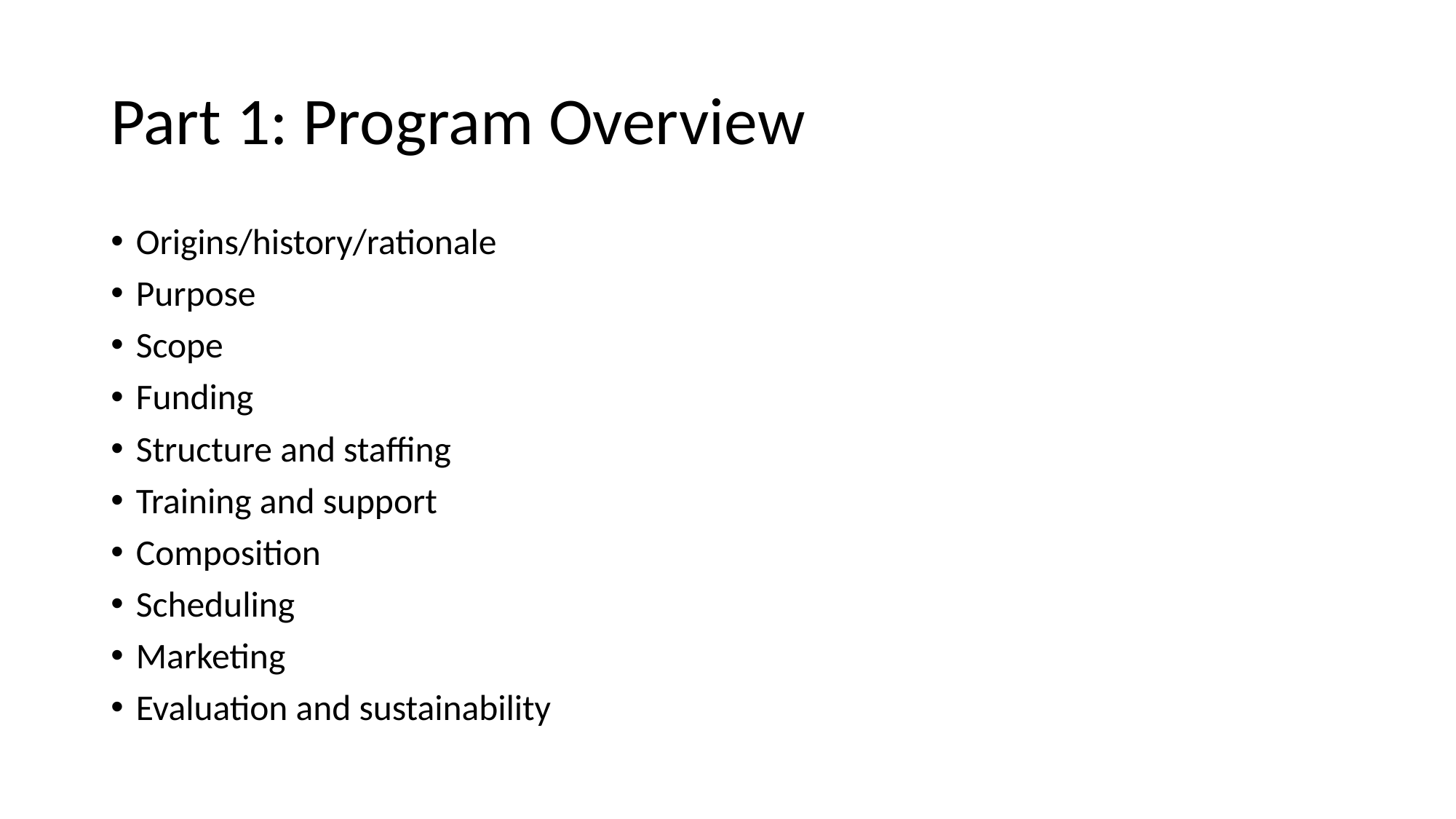

# Part 1: Program Overview
Origins/history/rationale
Purpose
Scope
Funding
Structure and staffing
Training and support
Composition
Scheduling
Marketing
Evaluation and sustainability